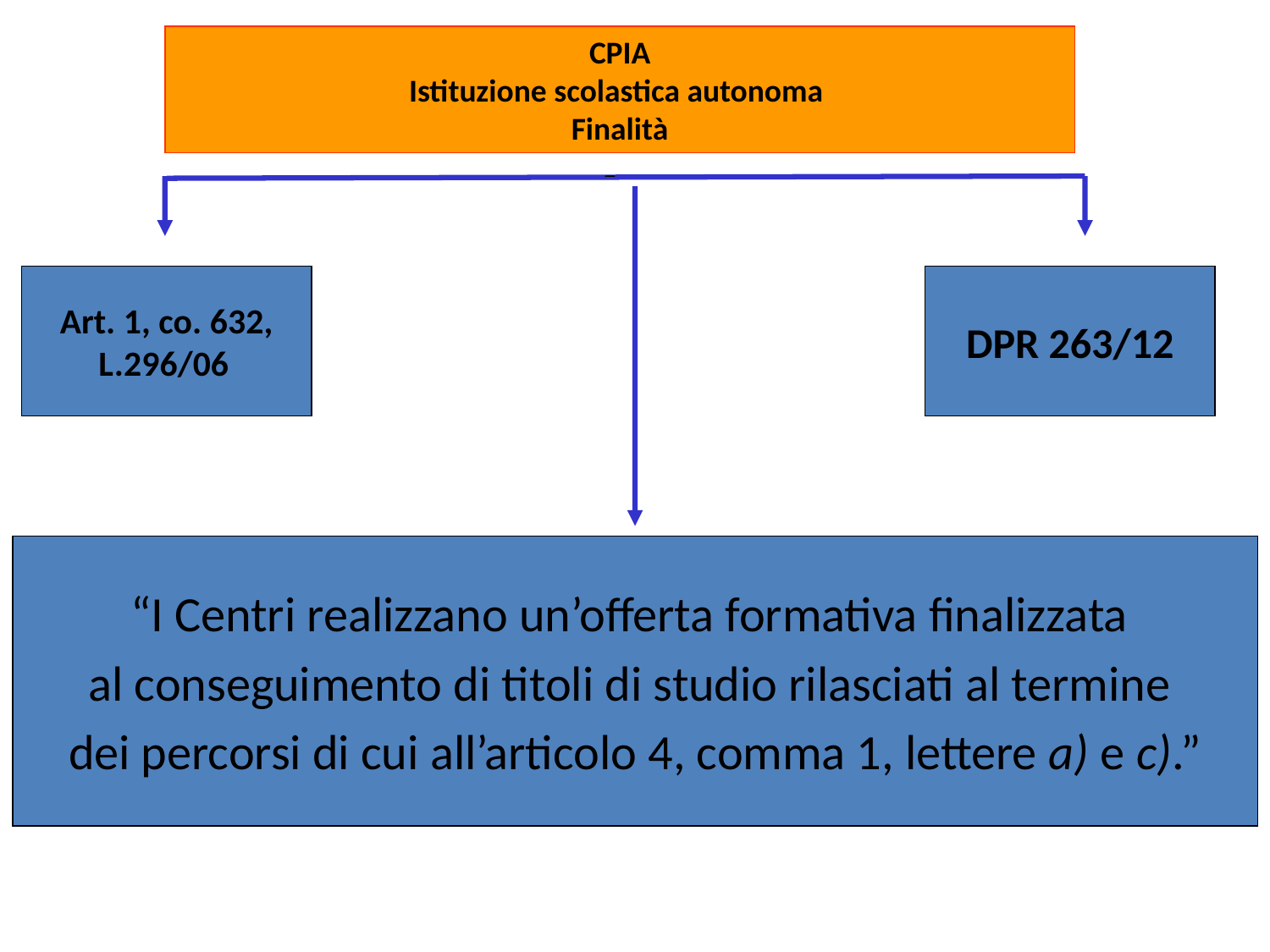

CPIA
Istituzione scolastica autonoma
Finalità

Art. 1, co. 632,
L.296/06
DPR 263/12

“I Centri realizzano un’offerta formativa finalizzata
al conseguimento di titoli di studio rilasciati al termine
dei percorsi di cui all’articolo 4, comma 1, lettere a) e c).”